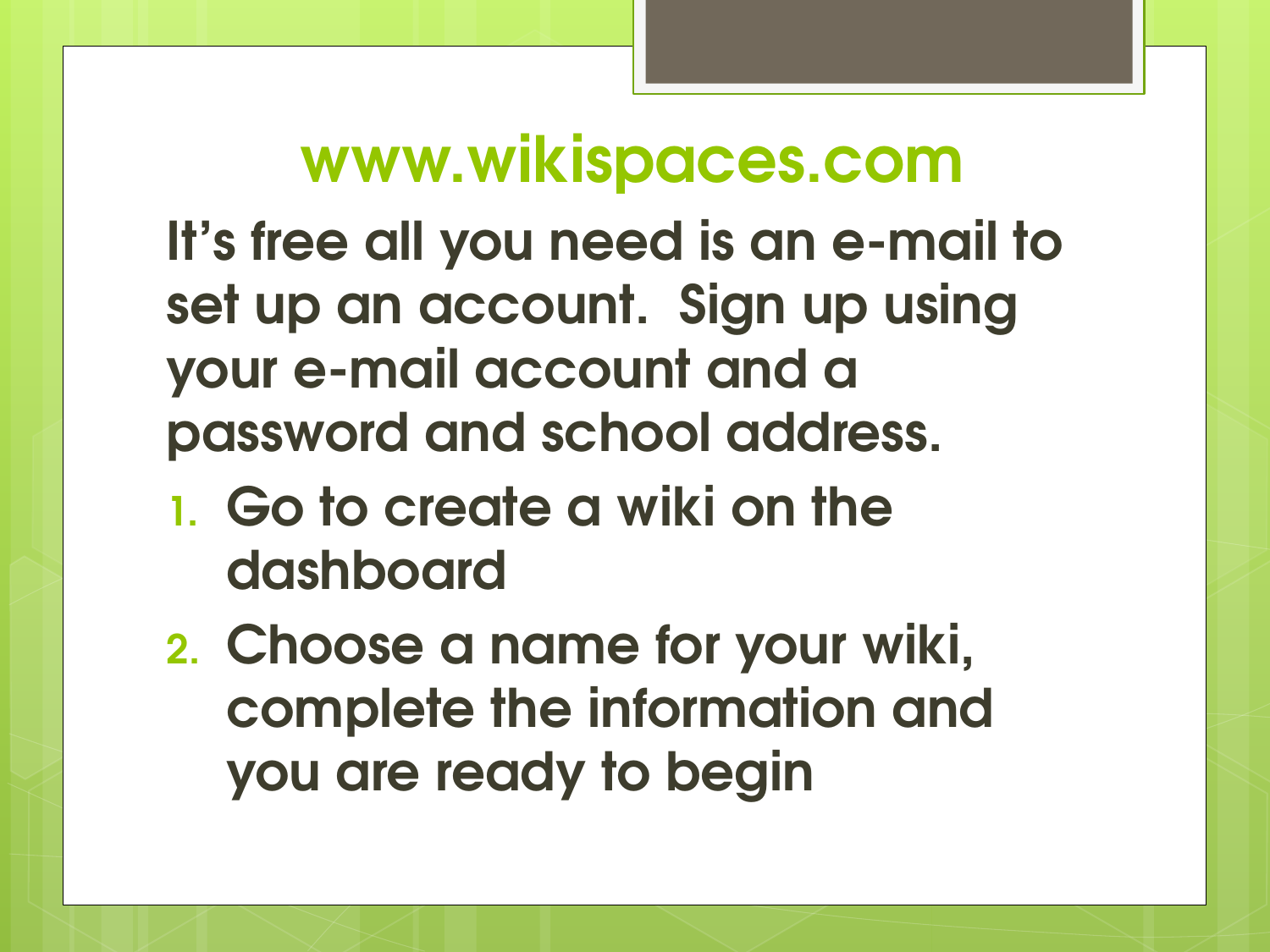

# www.wikispaces.com
It’s free all you need is an e-mail to set up an account.  Sign up using your e-mail account and a password and school address.
Go to create a wiki on the dashboard
Choose a name for your wiki, complete the information and you are ready to begin